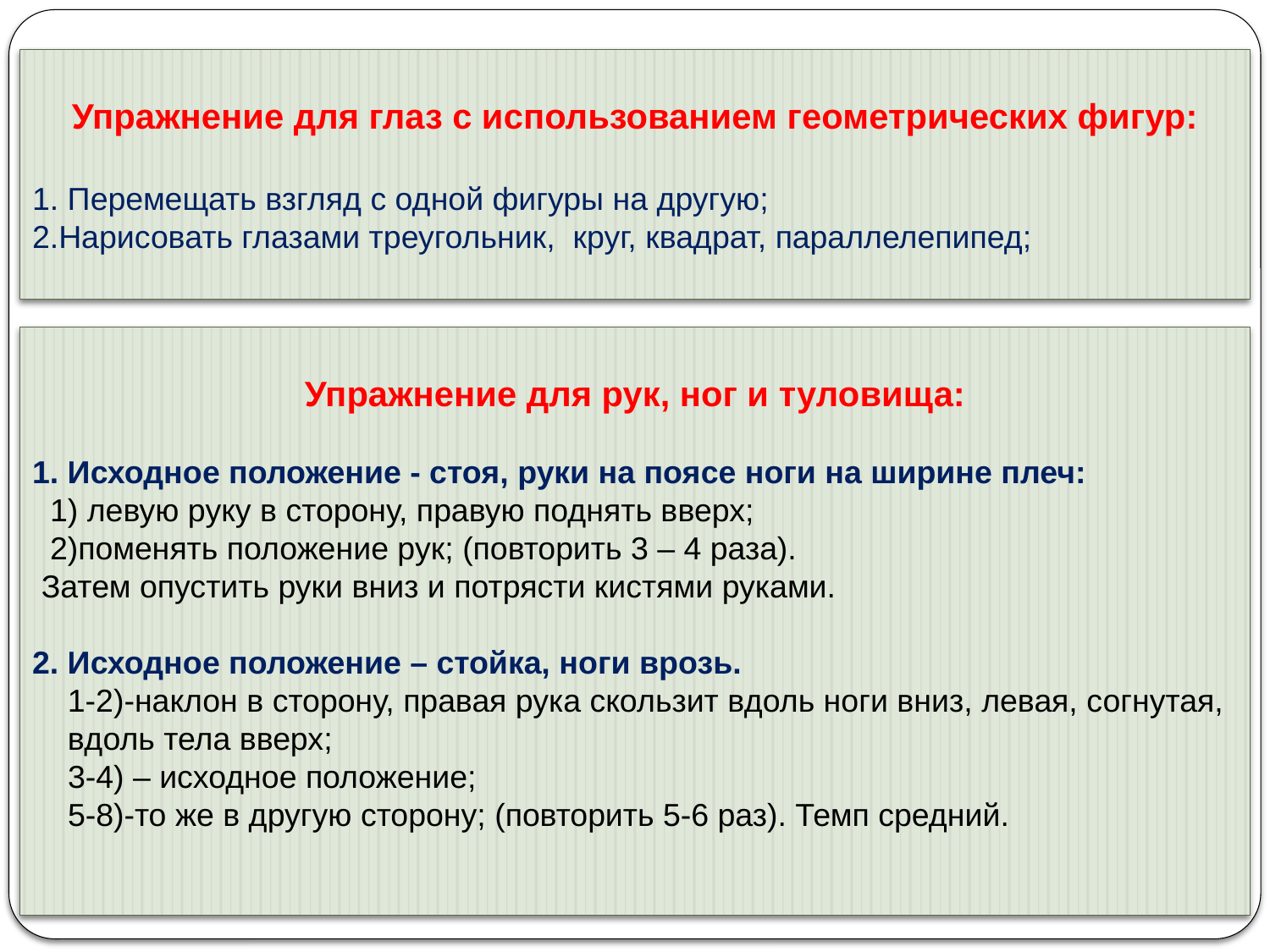

Упражнение для глаз с использованием геометрических фигур:

1. Перемещать взгляд с одной фигуры на другую;
2.Нарисовать глазами треугольник,  круг, квадрат, параллелепипед;

Упражнение для рук, ног и туловища:

1. Исходное положение - стоя, руки на поясе ноги на ширине плеч:
  1) левую руку в сторону, правую поднять вверх;
  2)поменять положение рук; (повторить 3 – 4 раза).
 Затем опустить руки вниз и потрясти кистями руками.

2. Исходное положение – стойка, ноги врозь.
    1-2)-наклон в сторону, правая рука скользит вдоль ноги вниз, левая, согнутая,      вдоль тела вверх;
    3-4) – исходное положение;
    5-8)-то же в другую сторону; (повторить 5-6 раз). Темп средний.